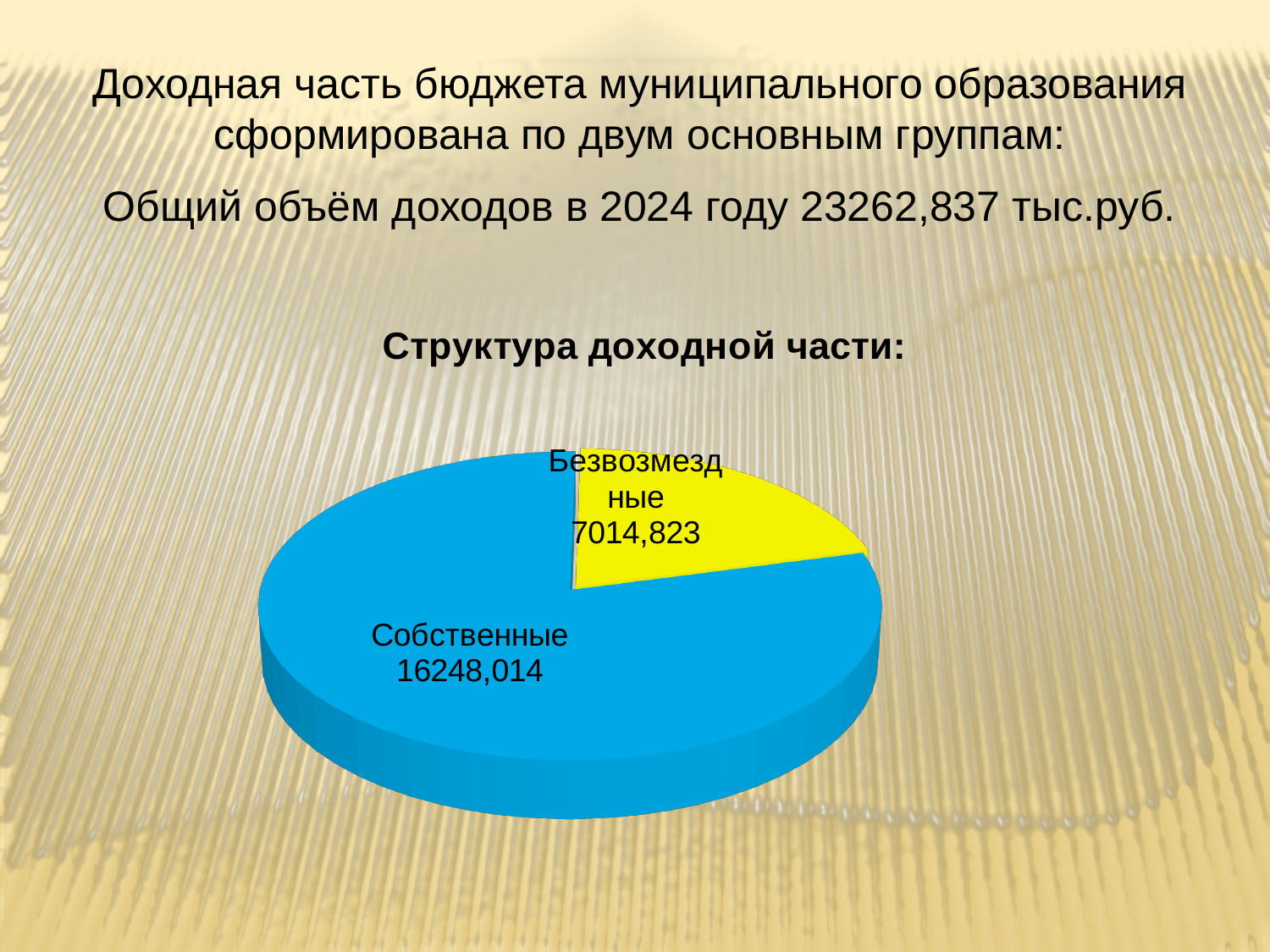

Доходная часть бюджета муниципального образования сформирована по двум основным группам:

Общий объём доходов в 2024 году 23262,837 тыс.руб.

[unsupported chart]